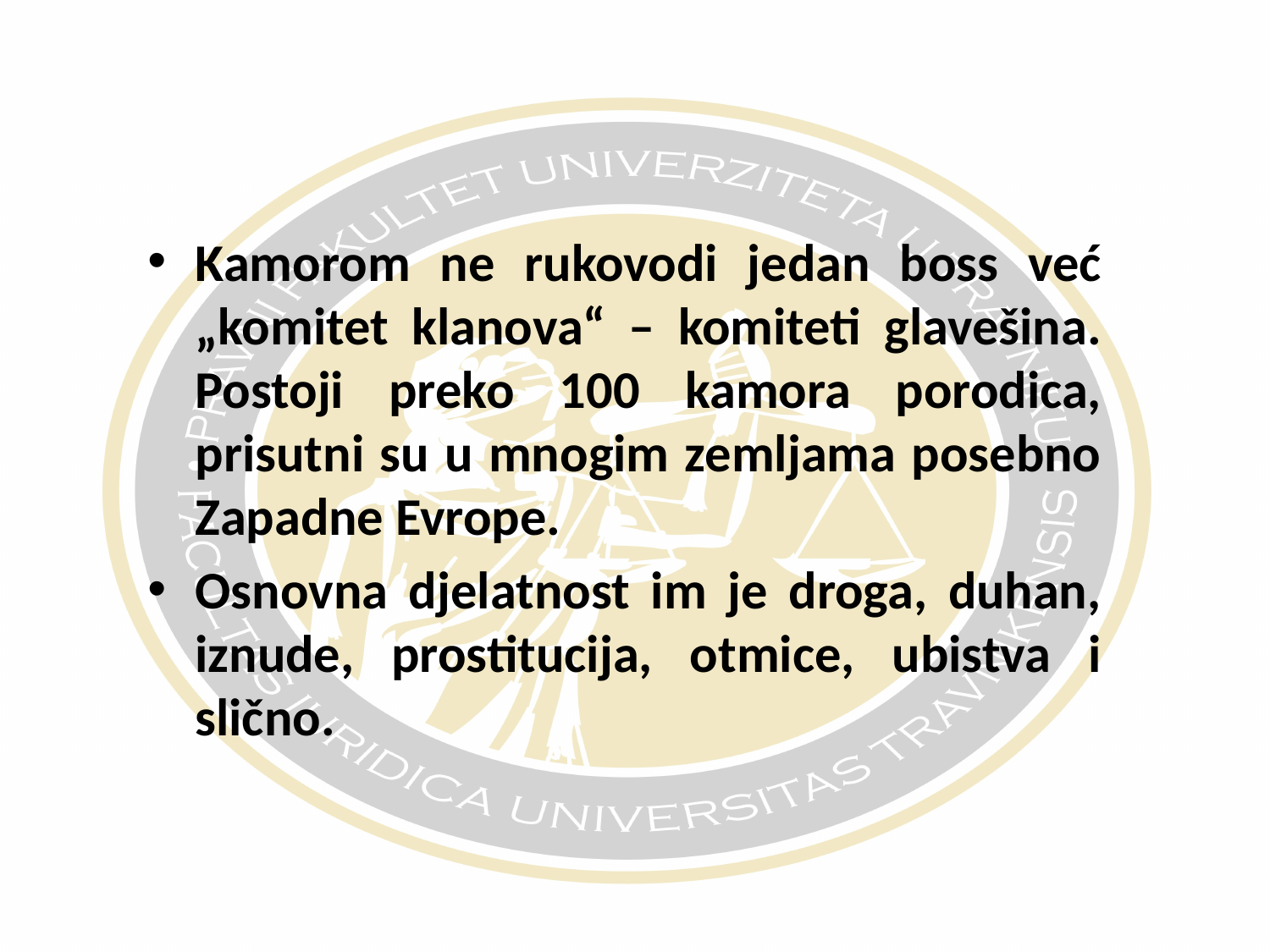

#
Kamorom ne rukovodi jedan boss već „komitet klanova“ – komiteti glavešina. Postoji preko 100 kamora porodica, prisutni su u mnogim zemljama posebno Zapadne Evrope.
Osnovna djelatnost im je droga, duhan, iznude, prostitucija, otmice, ubistva i slično.